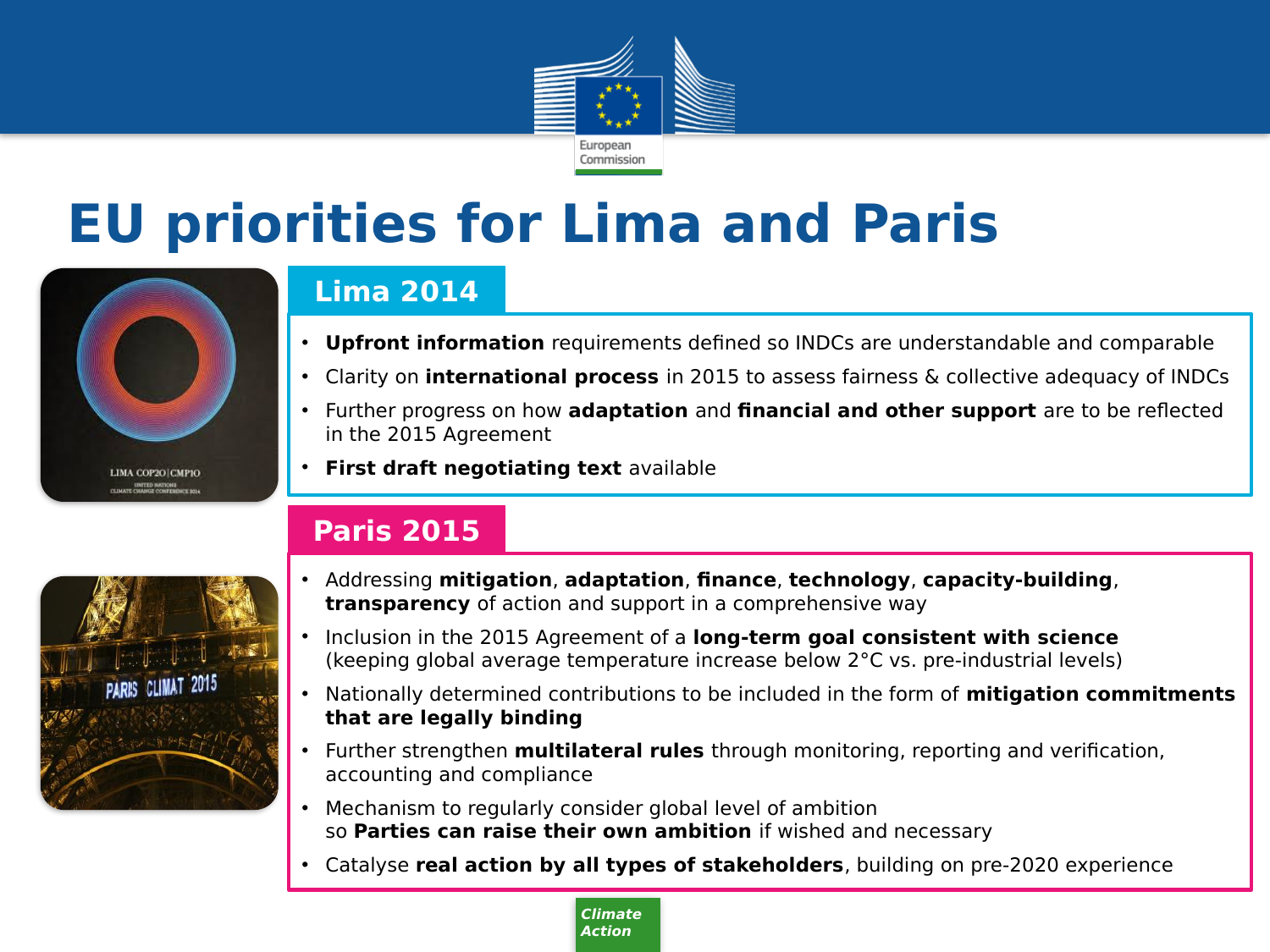

# EU priorities for Lima and Paris
Lima 2014

Upfront information requirements defined so INDCs are understandable and comparable
Clarity on international process in 2015 to assess fairness & collective adequacy of INDCs
Further progress on how adaptation and financial and other support are to be reflected in the 2015 Agreement
First draft negotiating text available
Paris 2015
Addressing mitigation, adaptation, finance, technology, capacity-building, transparency of action and support in a comprehensive way
Inclusion in the 2015 Agreement of a long-term goal consistent with science
(keeping global average temperature increase below 2°C vs. pre-industrial levels)
Nationally determined contributions to be included in the form of mitigation commitments that are legally binding
Further strengthen multilateral rules through monitoring, reporting and verification, accounting and compliance
Mechanism to regularly consider global level of ambition
so Parties can raise their own ambition if wished and necessary
Catalyse real action by all types of stakeholders, building on pre-2020 experience